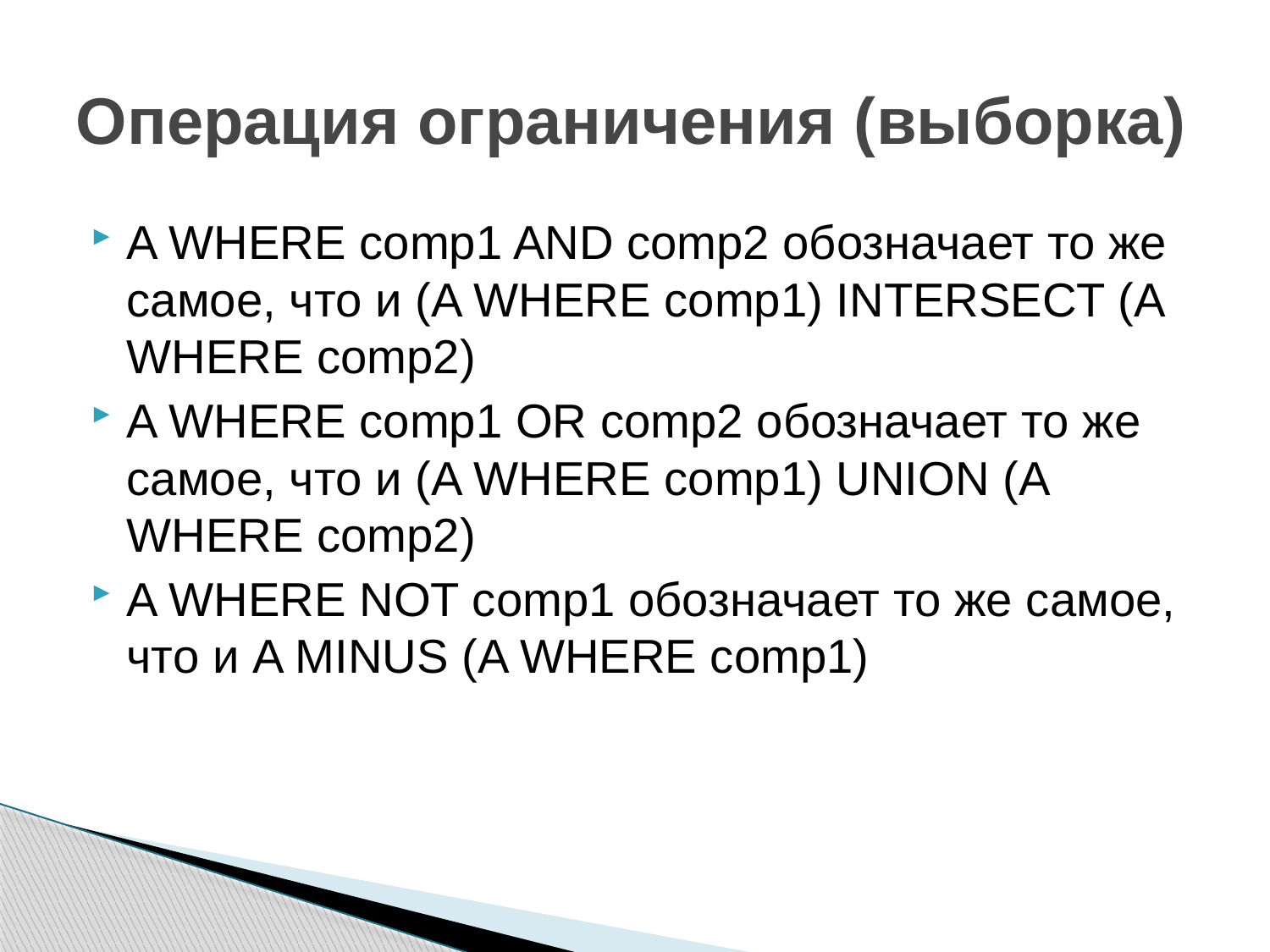

# Операция ограничения (выборка)
A WHERE comp1 AND comp2 обозначает то же самое, что и (A WHERE comp1) INTERSECT (A WHERE comp2)
A WHERE comp1 OR comp2 обозначает то же самое, что и (A WHERE comp1) UNION (A WHERE comp2)
A WHERE NOT comp1 обозначает то же самое, что и A MINUS (A WHERE comp1)